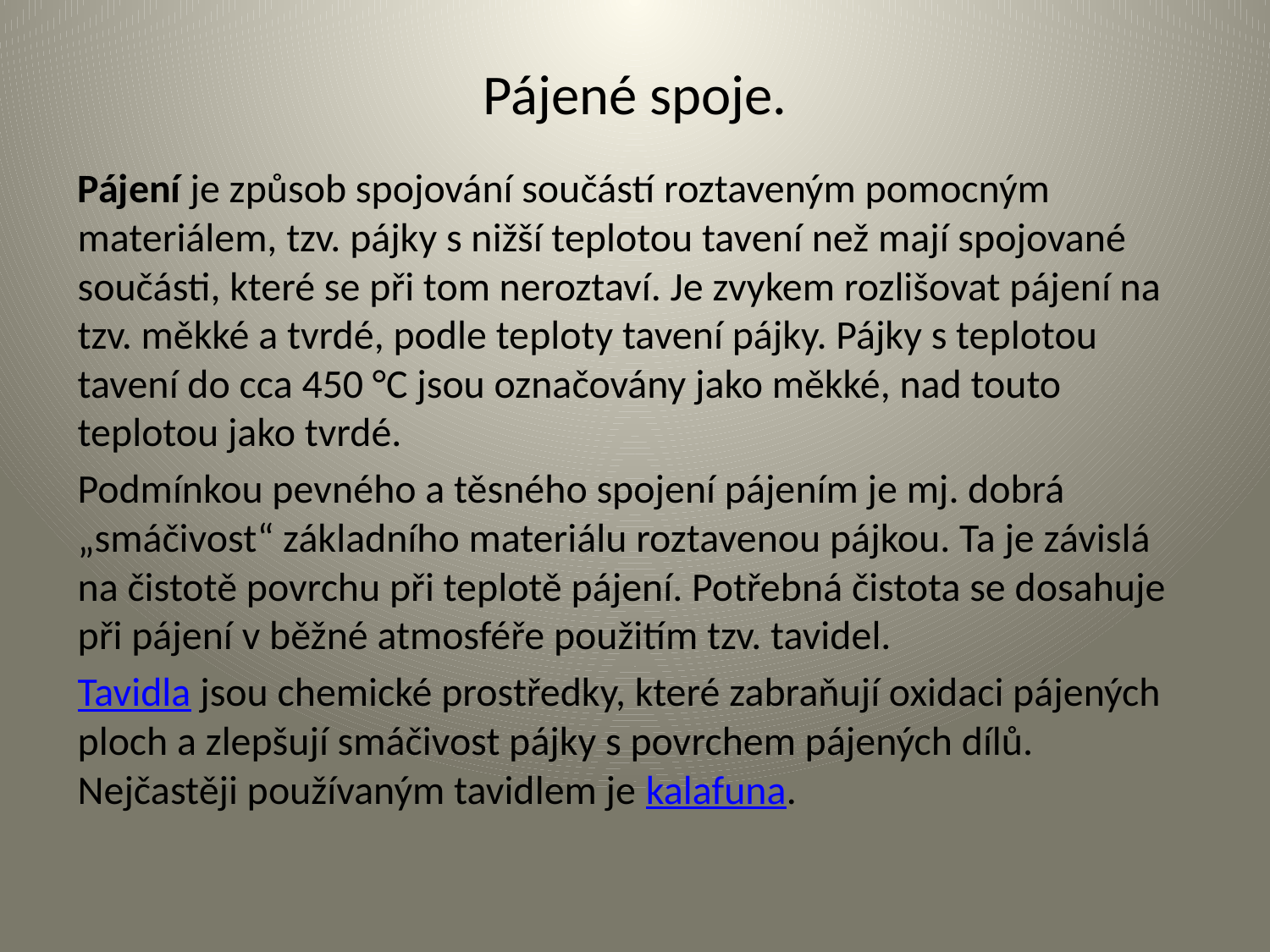

# Pájené spoje.
Pájení je způsob spojování součástí roztaveným pomocným materiálem, tzv. pájky s nižší teplotou tavení než mají spojované součásti, které se při tom neroztaví. Je zvykem rozlišovat pájení na tzv. měkké a tvrdé, podle teploty tavení pájky. Pájky s teplotou tavení do cca 450 °C jsou označovány jako měkké, nad touto teplotou jako tvrdé.
Podmínkou pevného a těsného spojení pájením je mj. dobrá „smáčivost“ základního materiálu roztavenou pájkou. Ta je závislá na čistotě povrchu při teplotě pájení. Potřebná čistota se dosahuje při pájení v běžné atmosféře použitím tzv. tavidel.
Tavidla jsou chemické prostředky, které zabraňují oxidaci pájených ploch a zlepšují smáčivost pájky s povrchem pájených dílů. Nejčastěji používaným tavidlem je kalafuna.